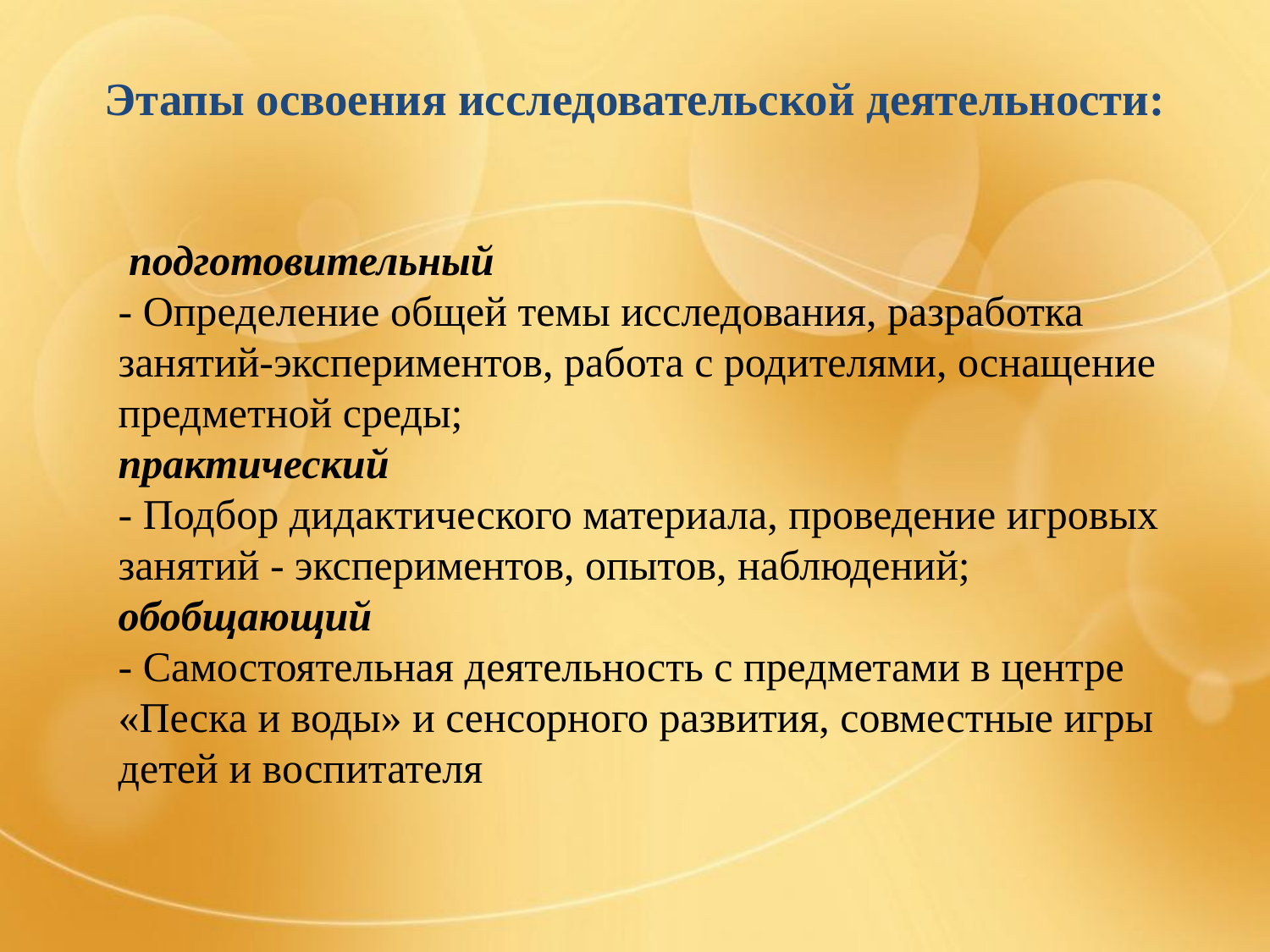

# Этапы освоения исследовательской деятельности:
 подготовительный
- Определение общей темы исследования, разработка занятий-экспериментов, работа с родителями, оснащение предметной среды;
практический
- Подбор дидактического материала, проведение игровых занятий - экспериментов, опытов, наблюдений;
обобщающий
- Самостоятельная деятельность с предметами в центре «Песка и воды» и сенсорного развития, совместные игры детей и воспитателя